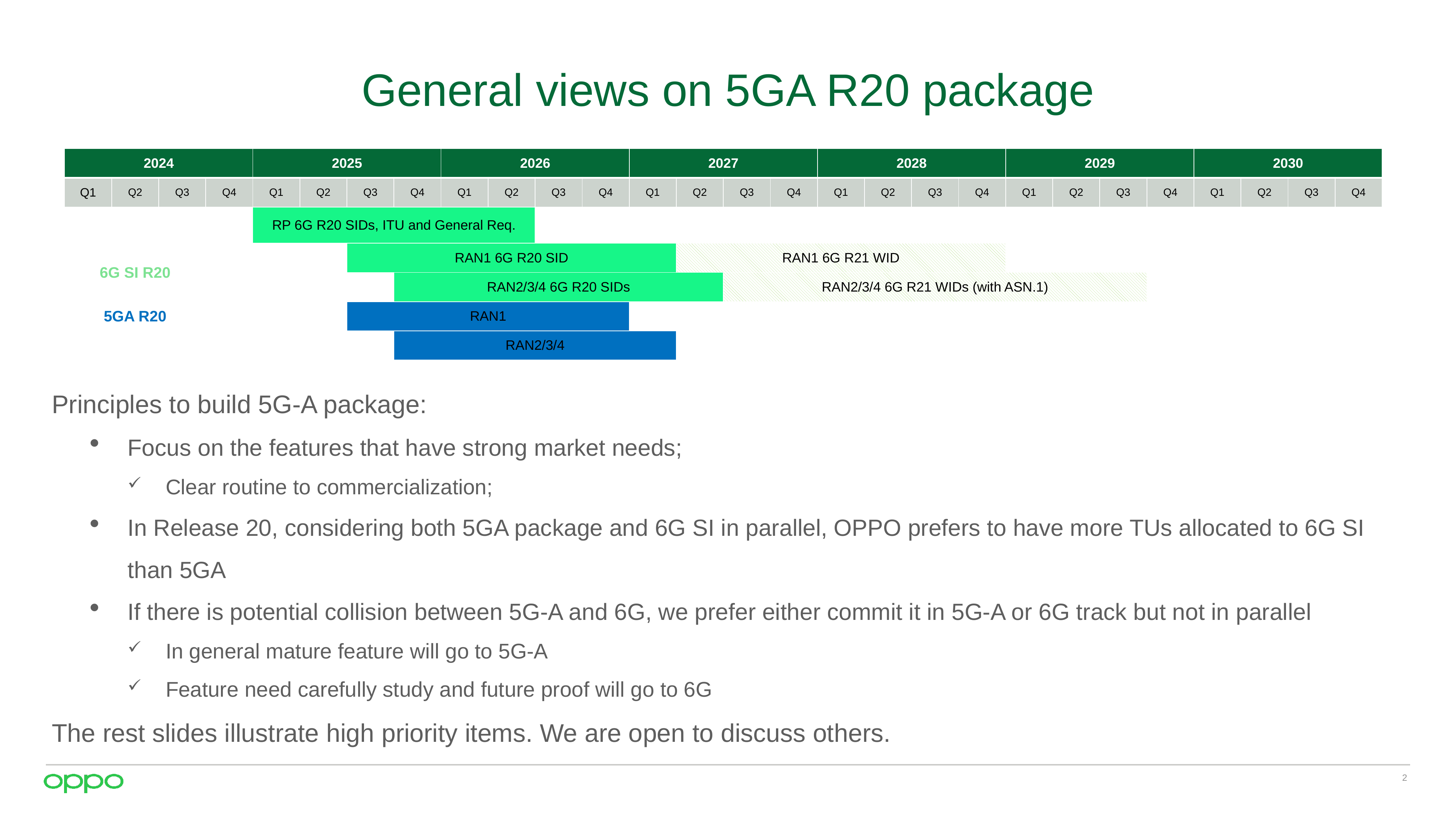

# General views on 5GA R20 package
| 2024 |  |  |  | 2025 |  |  |  | 2026 |  |  |  | 2027 |  |  |  | 2028 |  |  |  | 2029 |  |  |  | 2030 |  |  |  |
| --- | --- | --- | --- | --- | --- | --- | --- | --- | --- | --- | --- | --- | --- | --- | --- | --- | --- | --- | --- | --- | --- | --- | --- | --- | --- | --- | --- |
| Q1 | Q2 | Q3 | Q4 | Q1 | Q2 | Q3 | Q4 | Q1 | Q2 | Q3 | Q4 | Q1 | Q2 | Q3 | Q4 | Q1 | Q2 | Q3 | Q4 | Q1 | Q2 | Q3 | Q4 | Q1 | Q2 | Q3 | Q4 |
|  |  |  |  | RP 6G R20 SIDs, ITU and General Req. |  |  |  |  |  |  |  |  |  |  |  |  |  |  |  |  |  |  |  |  |  |  |  |
| 6G SI R20 |  |  |  |  |  | RAN1 6G R20 SID |  |  |  |  |  |  | RAN1 6G R21 WID |  |  |  |  |  |  |  |  |  |  |  |  |  |  |
|  |  |  |  |  |  |  | RAN2/3/4 6G R20 SIDs |  |  |  |  |  |  | RAN2/3/4 6G R21 WIDs (with ASN.1) |  |  |  |  |  |  |  |  |  |  |  |  |  |
| 5GA R20 |  |  |  |  |  | RAN1 |  |  |  |  |  |  |  |  |  |  |  |  |  |  |  |  |  |  |  |  |  |
|  |  |  |  |  |  |  | RAN2/3/4 |  |  |  |  |  |  |  |  |  |  |  |  |  |  |  |  |  |  |  |  |
Principles to build 5G-A package:
Focus on the features that have strong market needs;
Clear routine to commercialization;
In Release 20, considering both 5GA package and 6G SI in parallel, OPPO prefers to have more TUs allocated to 6G SI than 5GA
If there is potential collision between 5G-A and 6G, we prefer either commit it in 5G-A or 6G track but not in parallel
In general mature feature will go to 5G-A
Feature need carefully study and future proof will go to 6G
The rest slides illustrate high priority items. We are open to discuss others.